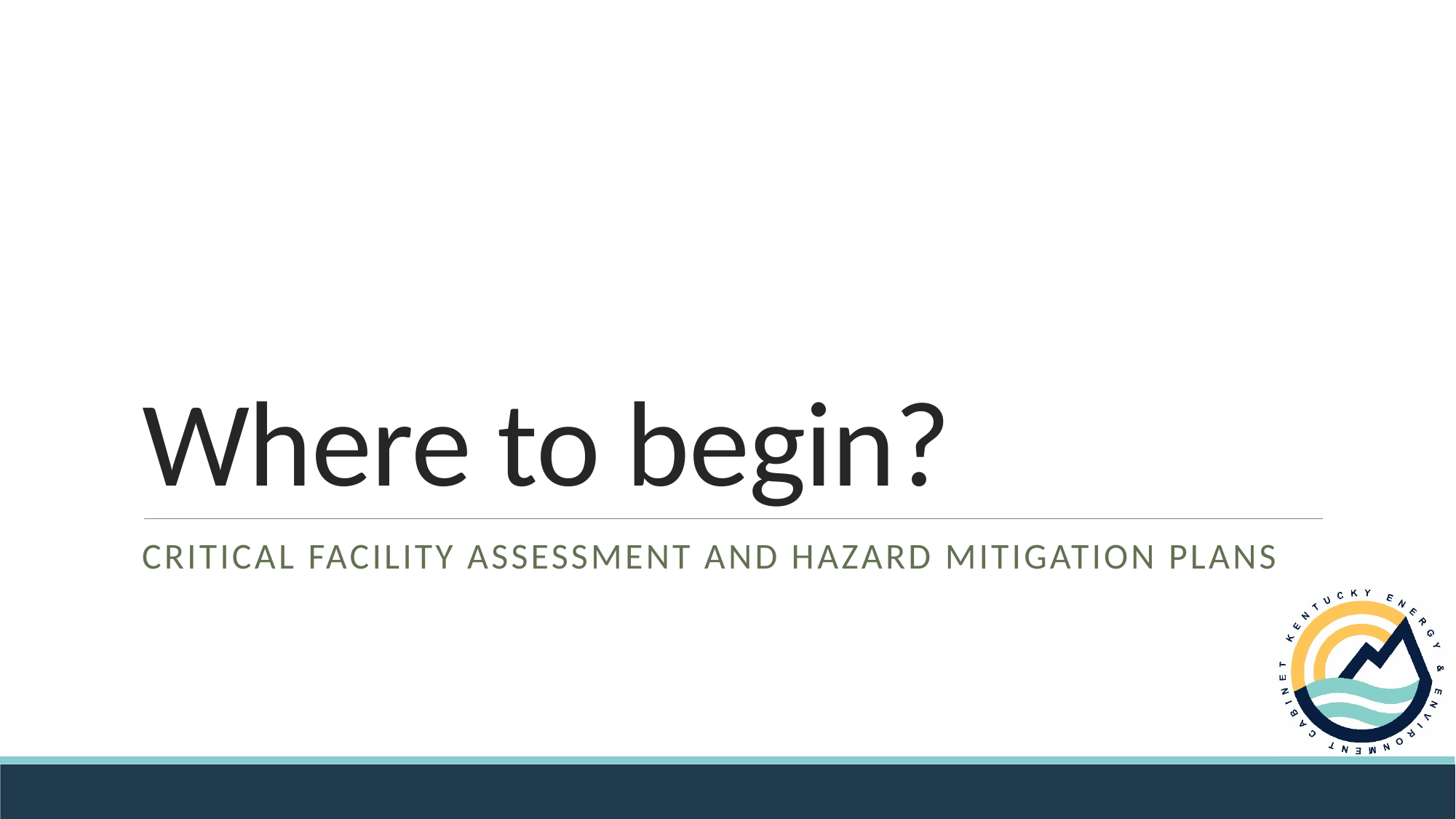

# Where to begin?
Critical Facility Assessment and Hazard Mitigation plans